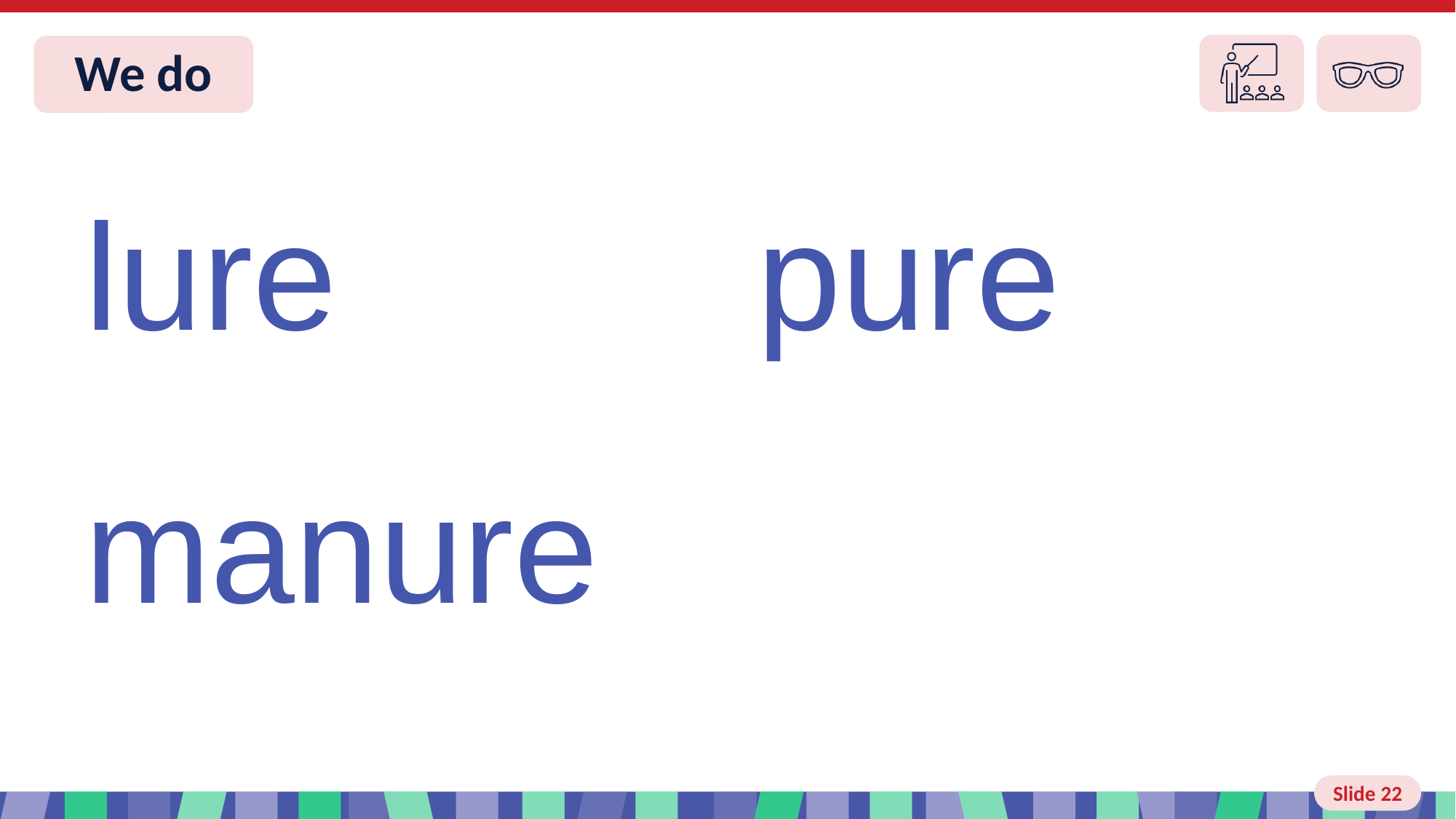

Slide 22 We do
lure          pure
manure